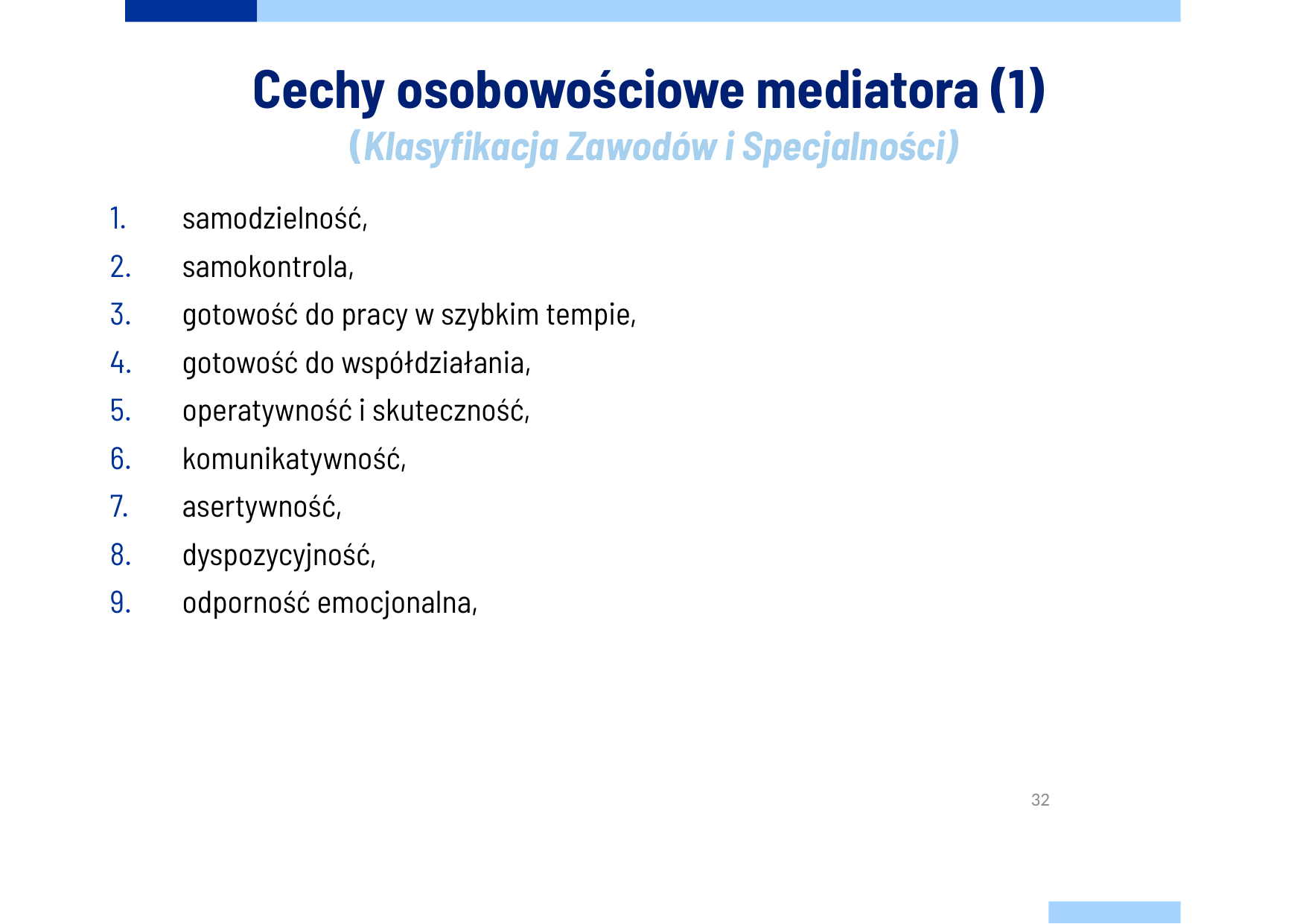

# Cechy osobowościowe mediatora (1) (Klasyfikacja Zawodów i Specjalności)
samodzielność,
samokontrola,
gotowość do pracy w szybkim tempie,
gotowość do współdziałania,
operatywność i skuteczność,
komunikatywność,
asertywność,
dyspozycyjność,
odporność emocjonalna,

32